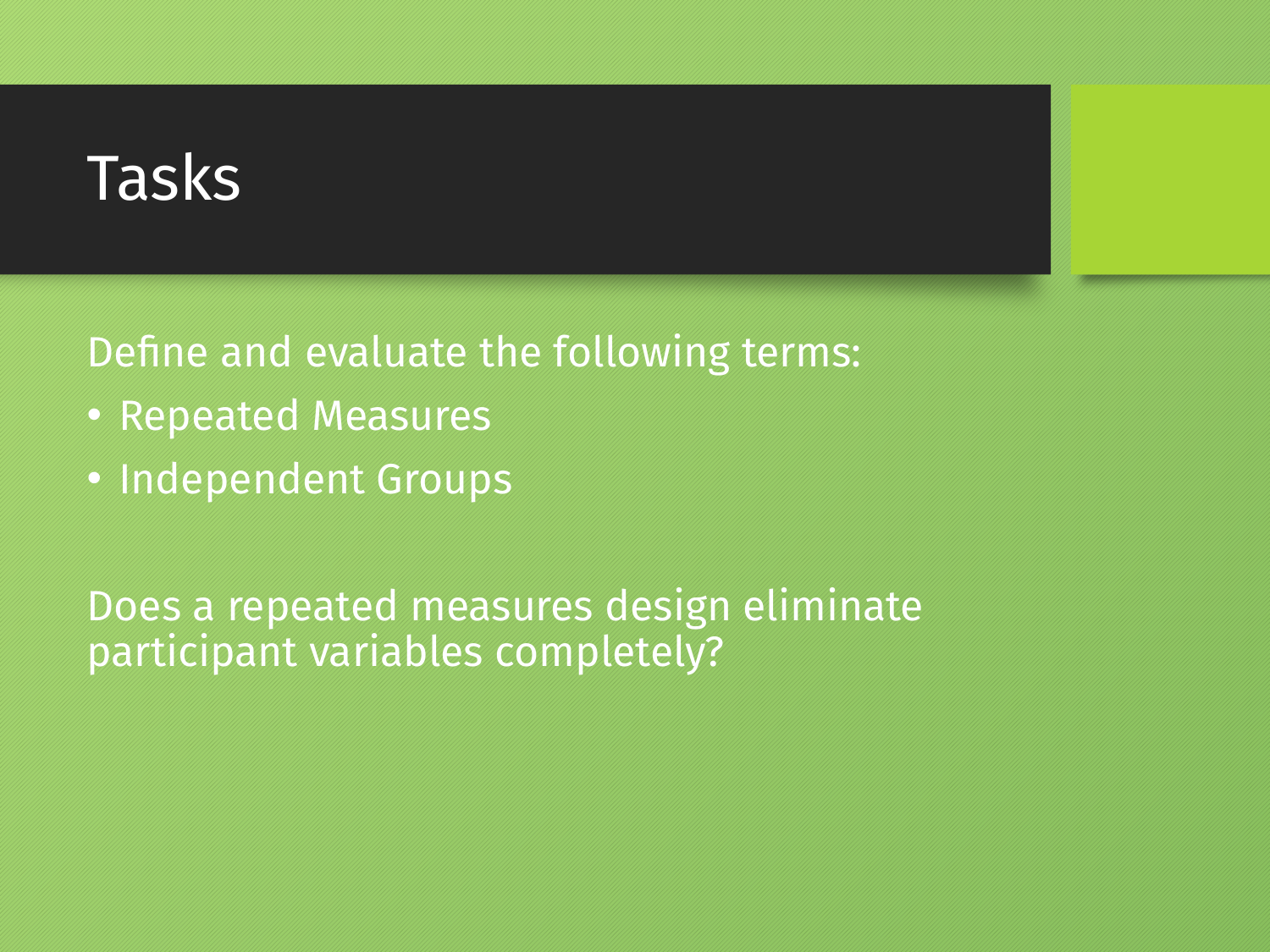

# Tasks
Define and evaluate the following terms:
Repeated Measures
Independent Groups

Does a repeated measures design eliminate participant variables completely?